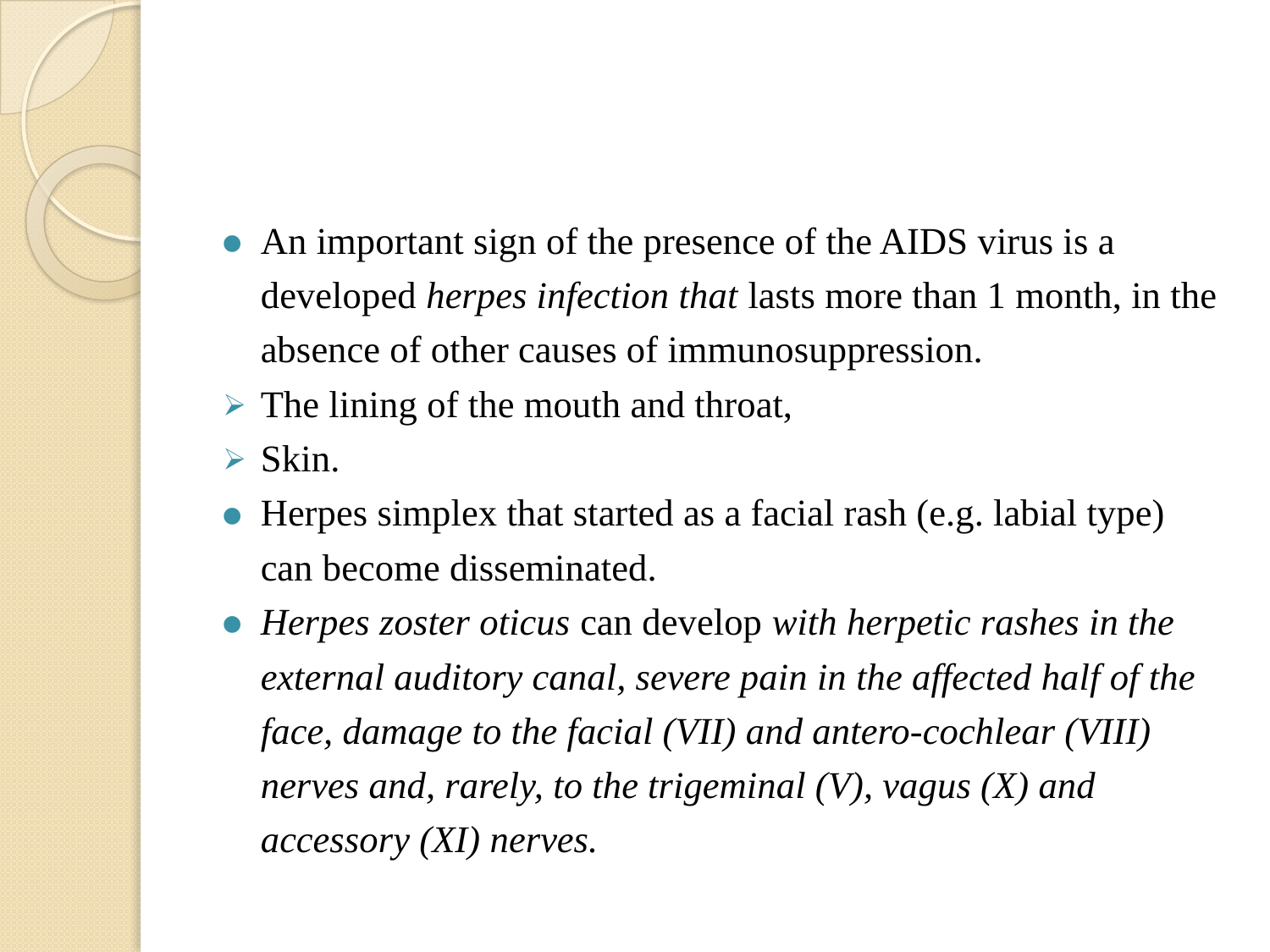

#
An important sign of the presence of the AIDS virus is a developed herpes infection that lasts more than 1 month, in the absence of other causes of immunosuppression.
The lining of the mouth and throat,
Skin.
Herpes simplex that started as a facial rash (e.g. labial type) can become disseminated.
Herpes zoster oticus can develop with herpetic rashes in the external auditory canal, severe pain in the affected half of the face, damage to the facial (VII) and antero-cochlear (VIII) nerves and, rarely, to the trigeminal (V), vagus (X) and accessory (XI) nerves.